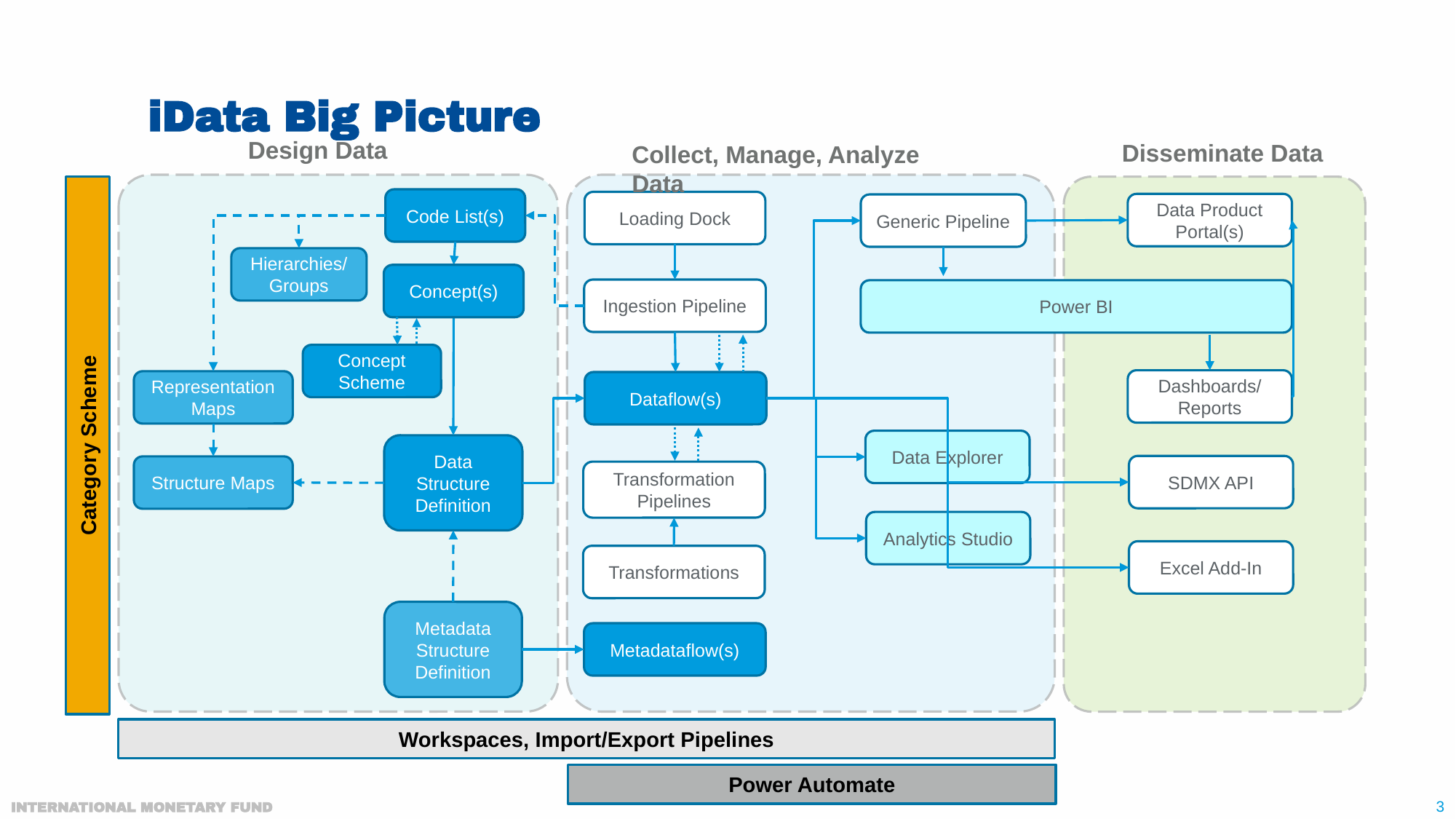

# iData Big Picture
Design Data
Disseminate Data
Collect, Manage, Analyze Data

Category Scheme

Code List(s)
Loading Dock
Data Product Portal(s)
Generic Pipeline
Hierarchies/
Groups
Concept(s)
Ingestion Pipeline
Power BI
Concept Scheme
Dashboards/ Reports
Representation Maps
Dataflow(s)
Data Explorer
Data Structure Definition
SDMX API
Structure Maps
Transformation Pipelines
Analytics Studio
Excel Add-In
Transformations
Metadata Structure Definition
Metadataflow(s)
Workspaces, Import/Export Pipelines
Power Automate